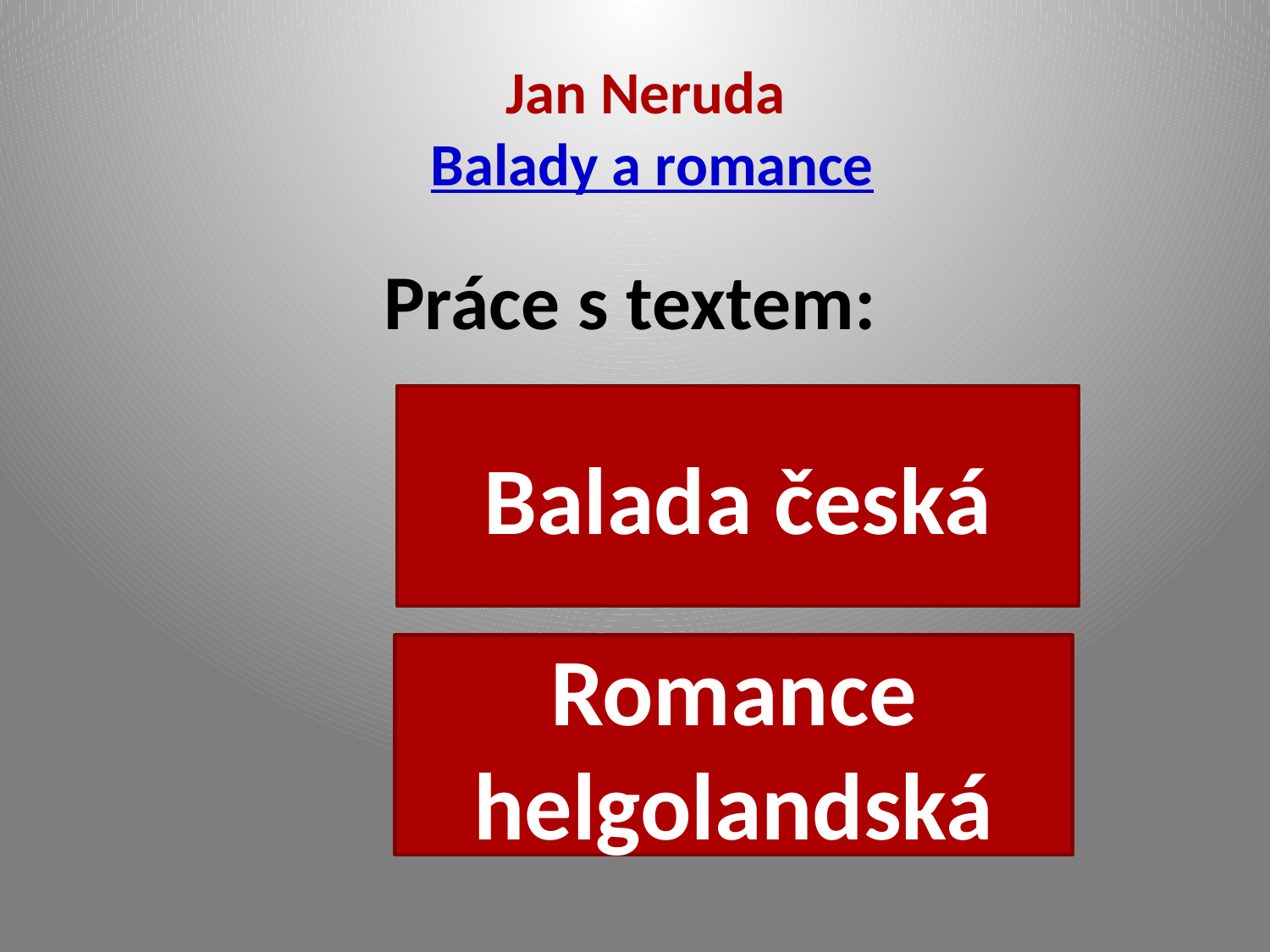

# Jan Neruda Balady a romance

                  Práce s textem:
Balada česká
Romance helgolandská